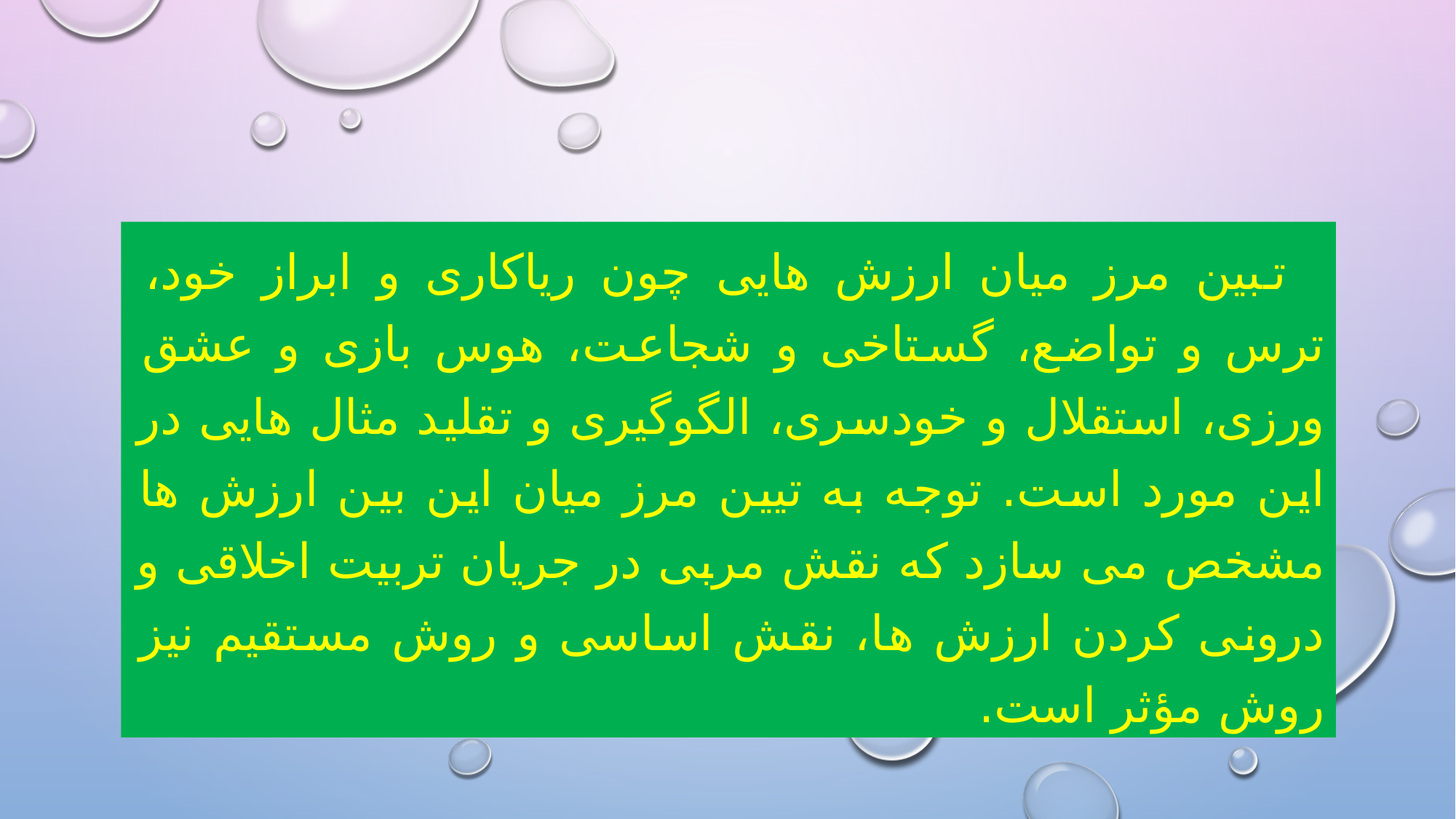

تبين مرز ميان ارزش هايی چون رياکاری و ابراز خود، ترس و تواضع، گستاخی و شجاعت، هوس بازی و عشق ورزی، استقلال و خودسری، الگوگيری و تقليد مثال هايی در اين مورد است. توجه به تيين مرز ميان اين بين ارزش ها مشخص می سازد که نقش مربی در جريان تربيت اخلاقی و درونی کردن ارزش ها، نقش اساسی و روش مستقيم نيز روش مؤثر است.